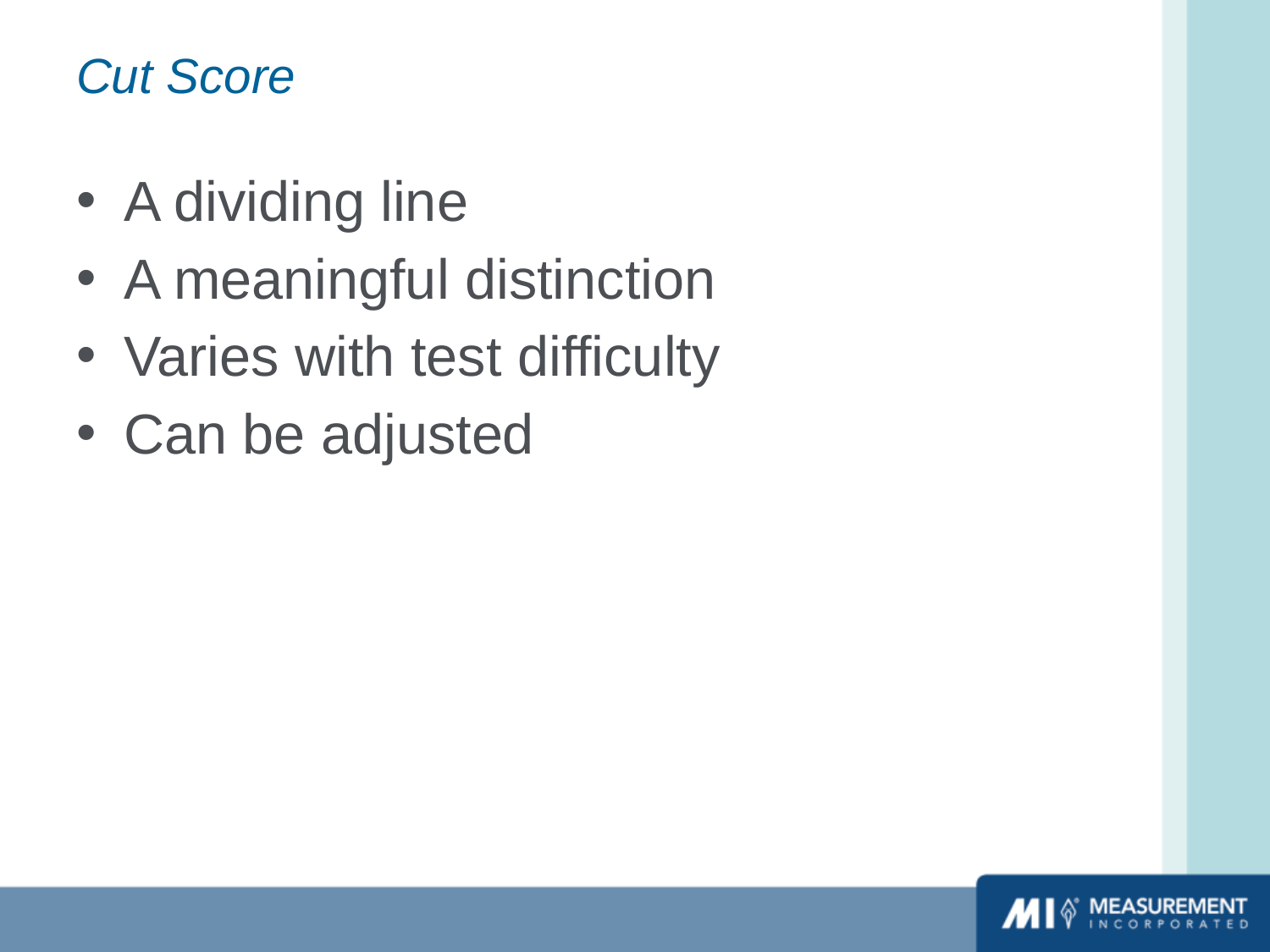

# Cut Score
A dividing line
A meaningful distinction
Varies with test difficulty
Can be adjusted